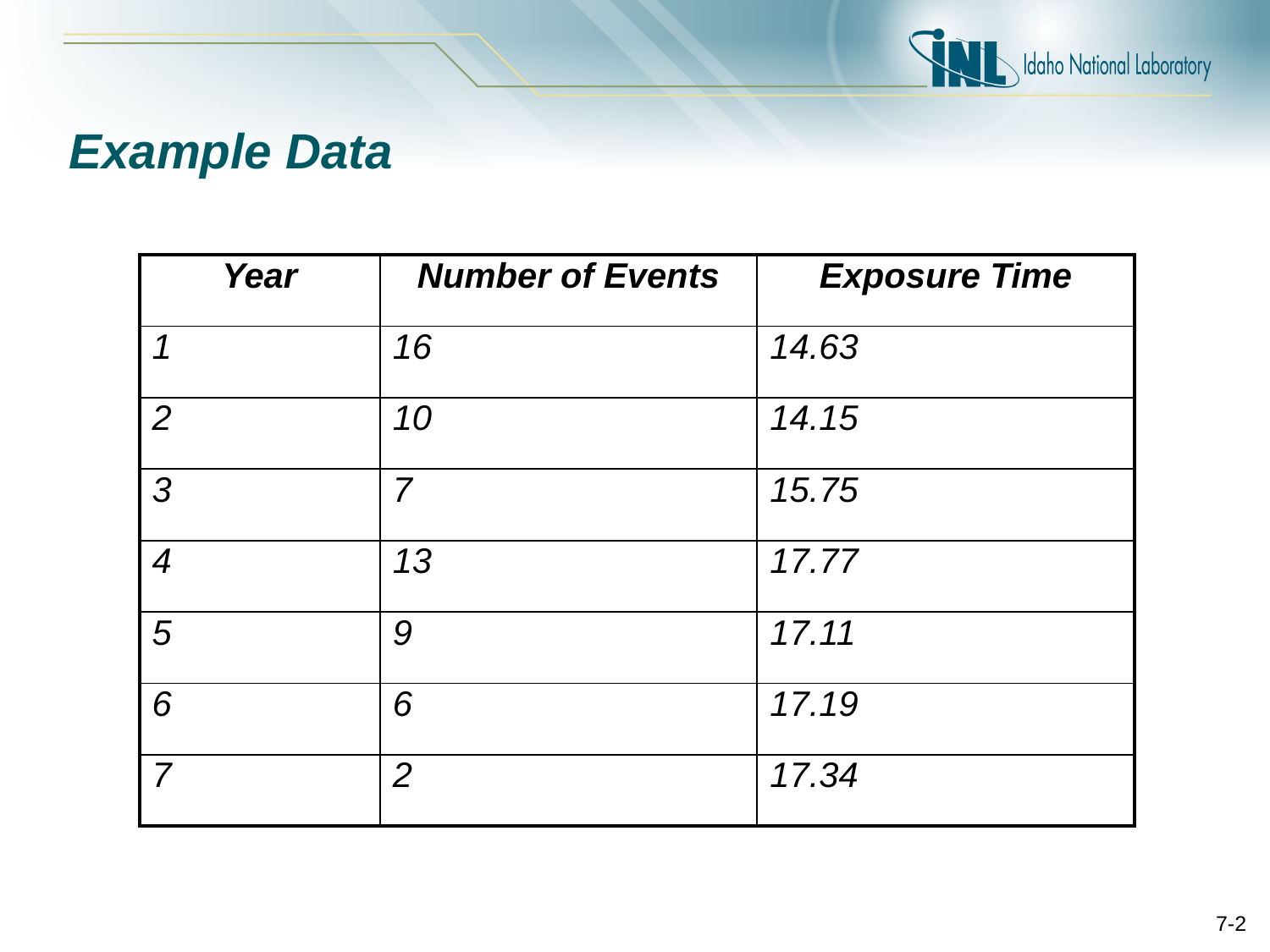

# Example Data
| Year | Number of Events | Exposure Time |
| --- | --- | --- |
| 1 | 16 | 14.63 |
| 2 | 10 | 14.15 |
| 3 | 7 | 15.75 |
| 4 | 13 | 17.77 |
| 5 | 9 | 17.11 |
| 6 | 6 | 17.19 |
| 7 | 2 | 17.34 |
7-2